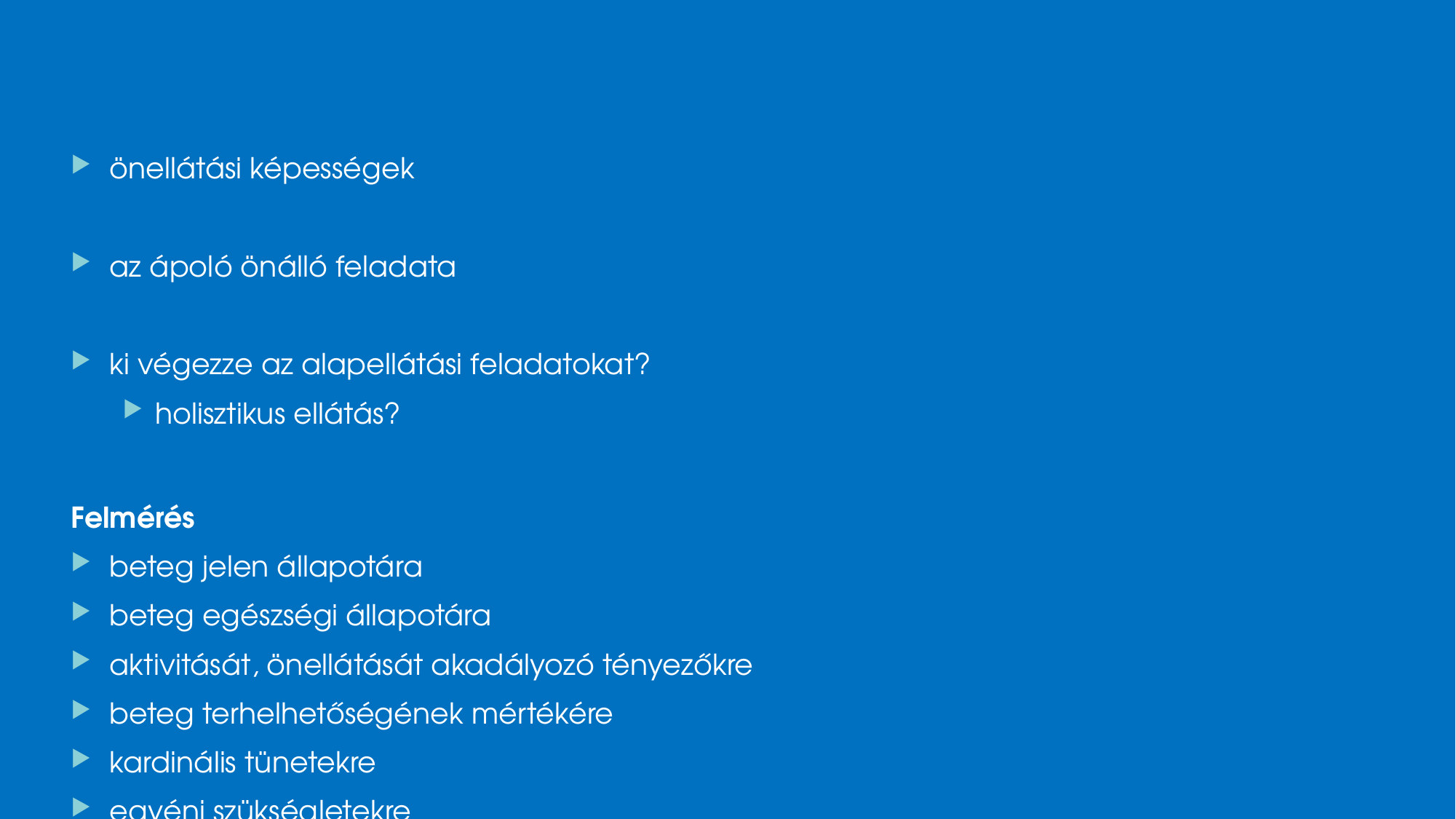

önellátási képességek

az ápoló önálló feladata

ki végezze az alapellátási feladatokat?
holisztikus ellátás?

Felmérés
beteg jelen állapotára
beteg egészségi állapotára
aktivitását, önellátását akadályozó tényezőkre
beteg terhelhetőségének mértékére
kardinális tünetekre
egyéni szükségletekre
bőr fizikális állapotára